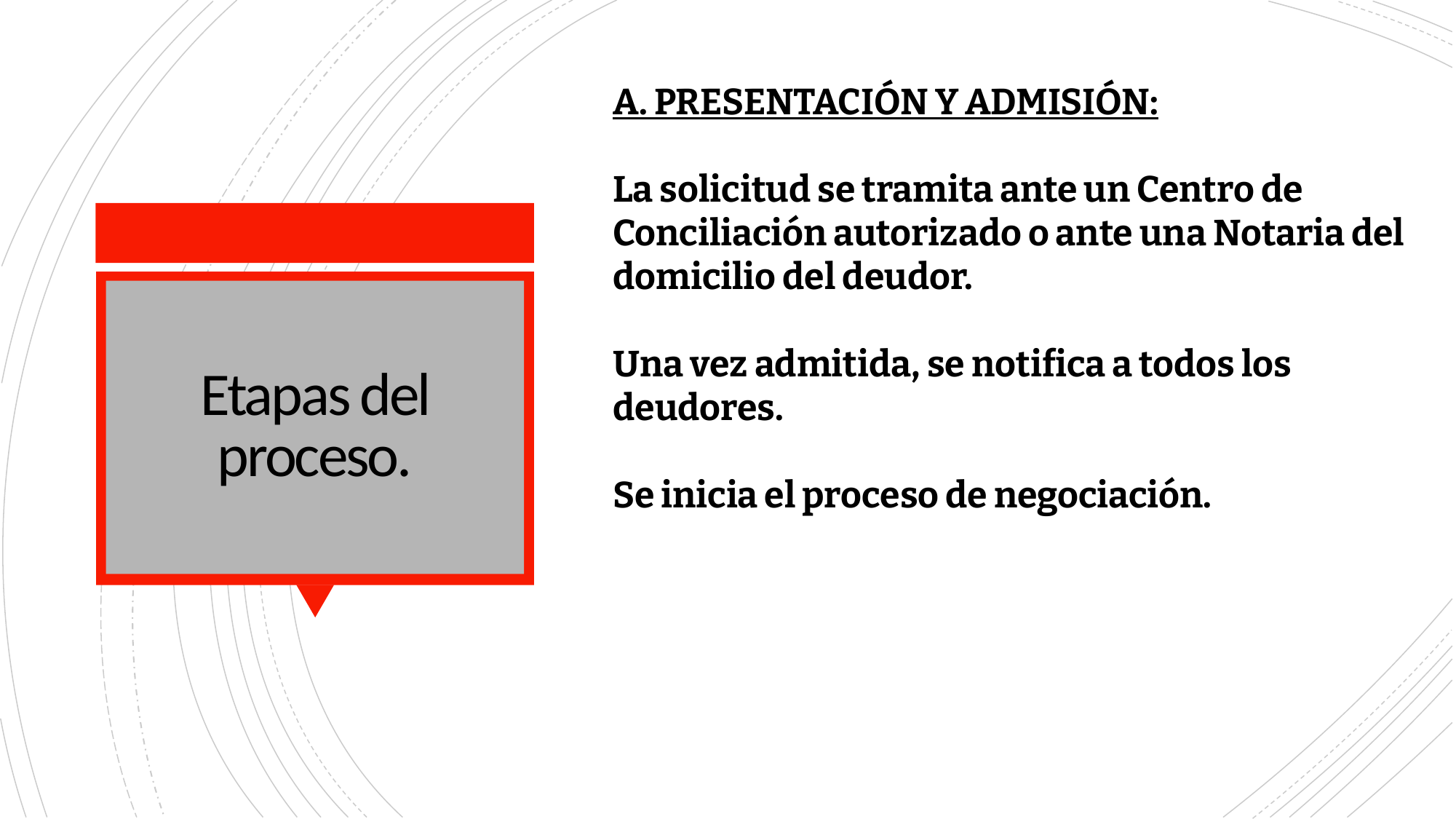

A. PRESENTACIÓN Y ADMISIÓN:

La solicitud se tramita ante un Centro de Conciliación autorizado o ante una Notaria del domicilio del deudor.

Una vez admitida, se notifica a todos los deudores.

Se inicia el proceso de negociación.
# Etapas del proceso.